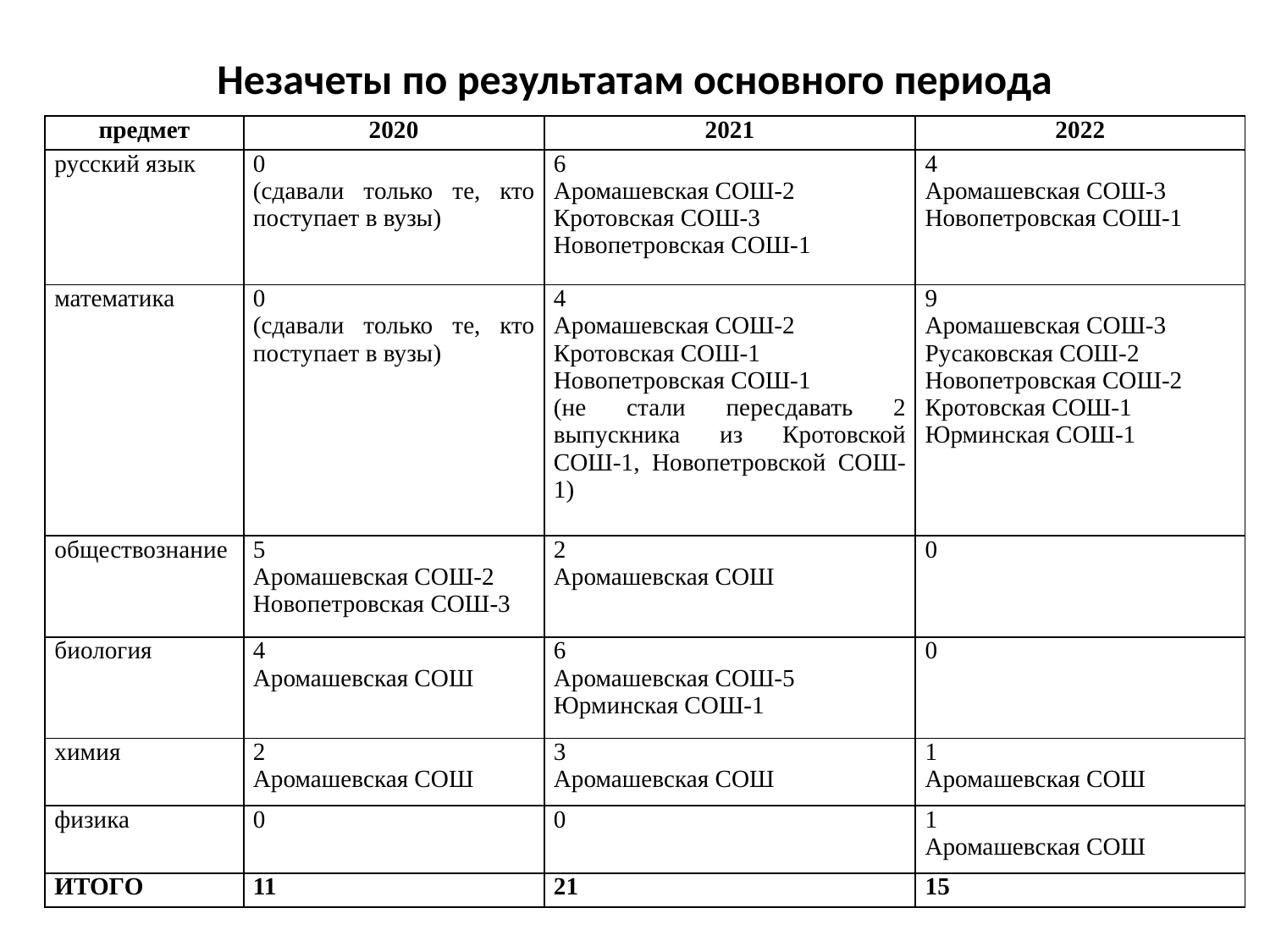

# Незачеты по результатам основного периода
| предмет | 2020 | 2021 | 2022 |
| --- | --- | --- | --- |
| русский язык | 0 (сдавали только те, кто поступает в вузы) | 6 Аромашевская СОШ-2 Кротовская СОШ-3 Новопетровская СОШ-1 | 4 Аромашевская СОШ-3 Новопетровская СОШ-1 |
| математика | 0 (сдавали только те, кто поступает в вузы) | 4 Аромашевская СОШ-2 Кротовская СОШ-1 Новопетровская СОШ-1 (не стали пересдавать 2 выпускника из Кротовской СОШ-1, Новопетровской СОШ-1) | 9 Аромашевская СОШ-3 Русаковская СОШ-2 Новопетровская СОШ-2 Кротовская СОШ-1 Юрминская СОШ-1 |
| обществознание | 5 Аромашевская СОШ-2 Новопетровская СОШ-3 | 2 Аромашевская СОШ | 0 |
| биология | 4 Аромашевская СОШ | 6 Аромашевская СОШ-5 Юрминская СОШ-1 | 0 |
| химия | 2 Аромашевская СОШ | 3 Аромашевская СОШ | 1 Аромашевская СОШ |
| физика | 0 | 0 | 1 Аромашевская СОШ |
| ИТОГО | 11 | 21 | 15 |